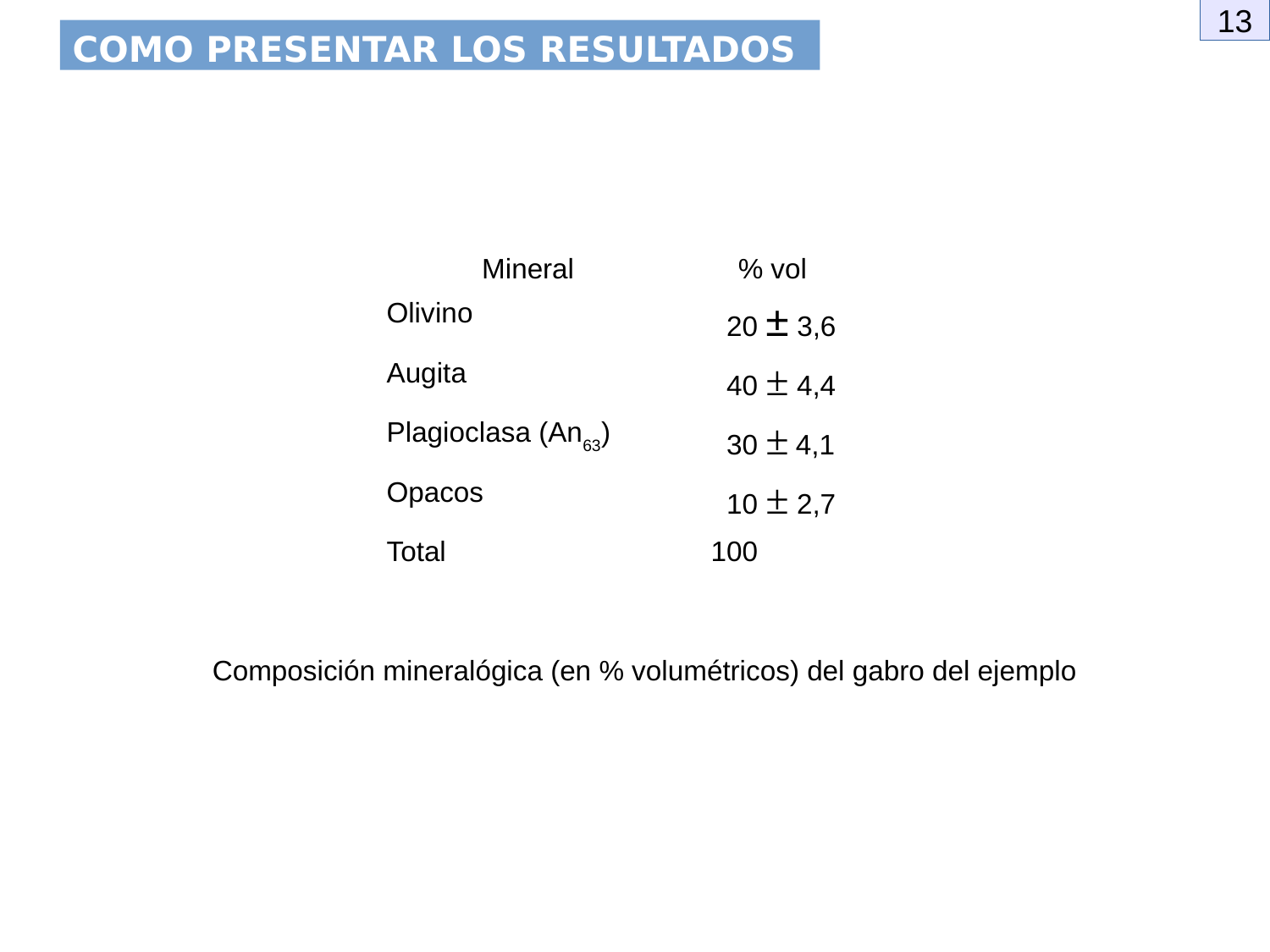

13
COMO PRESENTAR LOS RESULTADOS
| Mineral | % vol |
| --- | --- |
| Olivino | 20 ± 3,6 |
| Augita | 40 ± 4,4 |
| Plagioclasa (An63) | 30 ± 4,1 |
| Opacos | 10 ± 2,7 |
| Total | 100 |
Composición mineralógica (en % volumétricos) del gabro del ejemplo